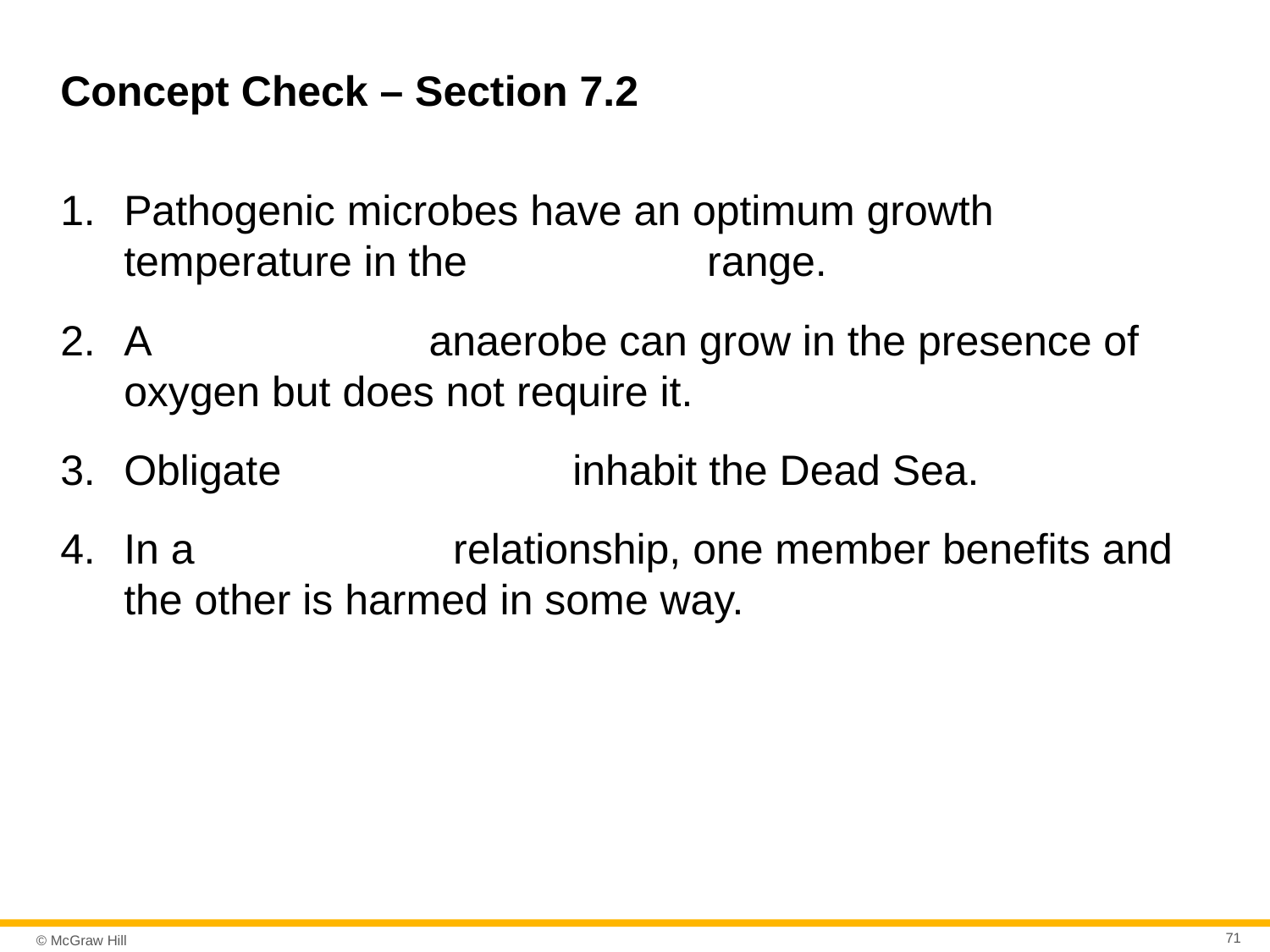

# Concept Check – Section 7.2
Pathogenic microbes have an optimum growth temperature in the 	 range.
A 	 anaerobe can grow in the presence of oxygen but does not require it.
Obligate 	 inhabit the Dead Sea.
In a 	 relationship, one member benefits and the other is harmed in some way.